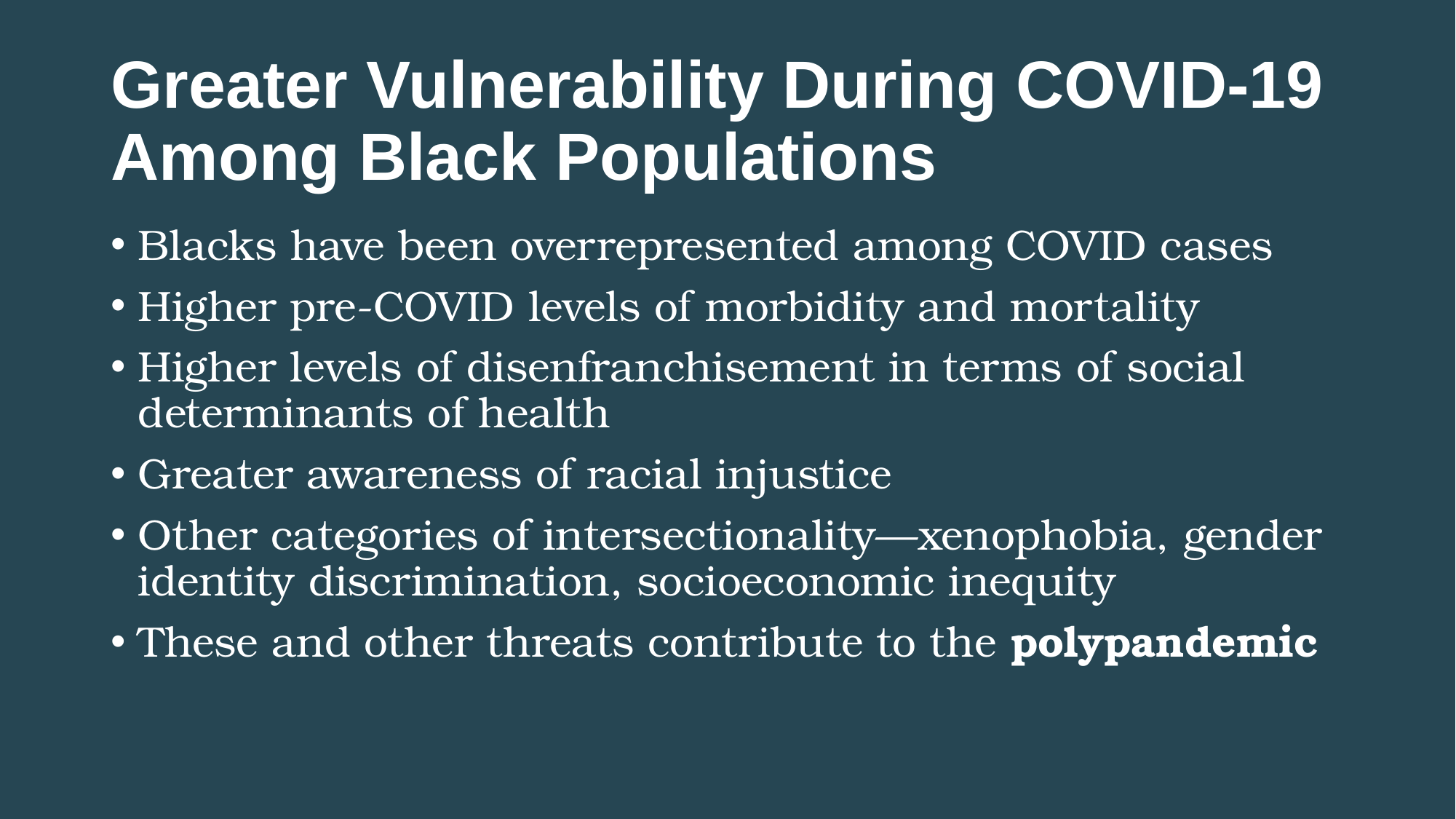

# Greater Vulnerability During COVID-19 Among Black Populations
Blacks have been overrepresented among COVID cases
Higher pre-COVID levels of morbidity and mortality
Higher levels of disenfranchisement in terms of social determinants of health
Greater awareness of racial injustice
Other categories of intersectionality—xenophobia, gender identity discrimination, socioeconomic inequity
These and other threats contribute to the polypandemic